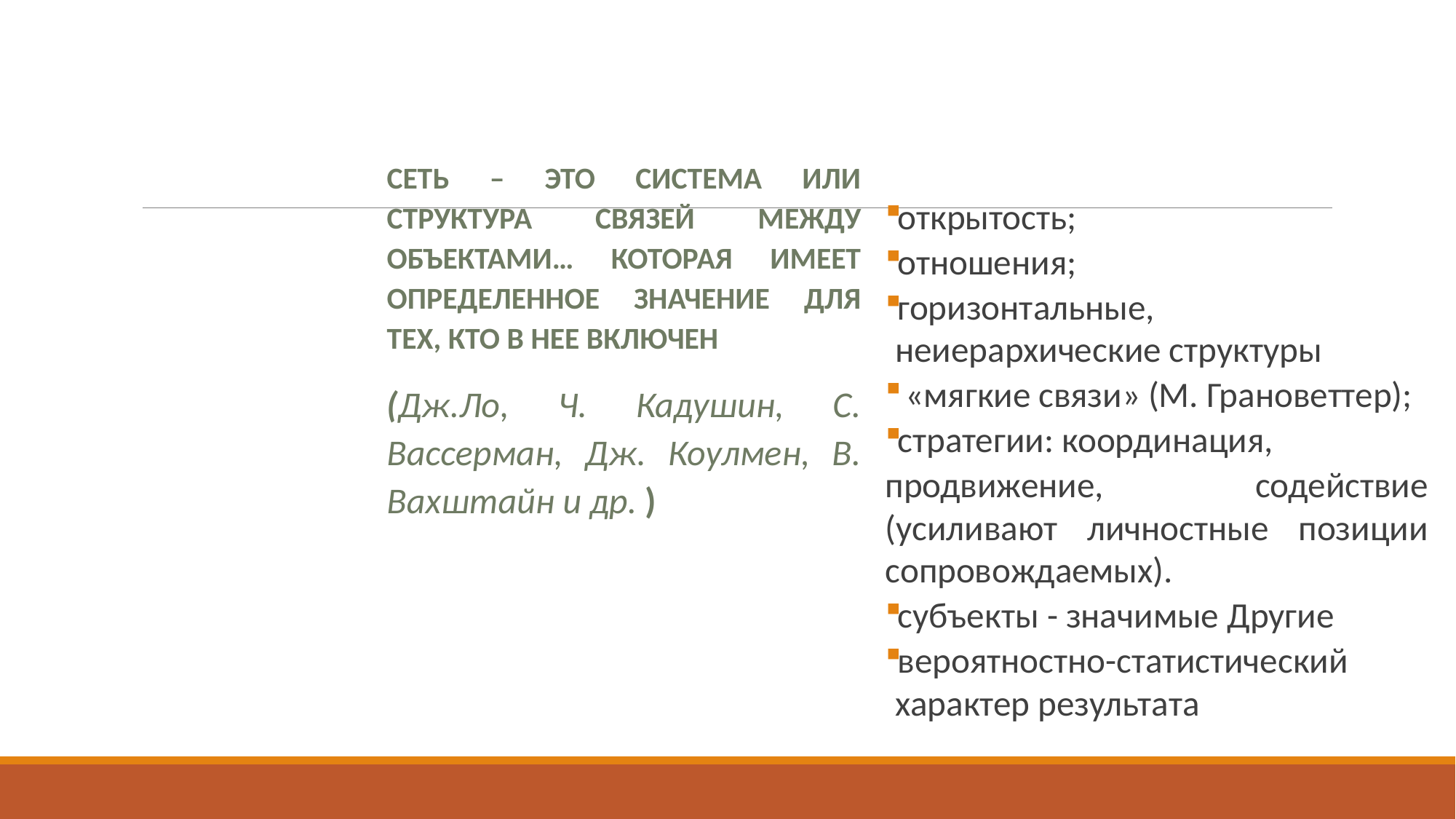

#
СЕТЬ – ЭТО СИСТЕМА ИЛИ СТРУКТУРА СВЯЗЕЙ МЕЖДУ ОБЪЕКТАМИ… КОТОРАЯ ИМЕЕТ ОПРЕДЕЛЕННОЕ ЗНАЧЕНИЕ ДЛЯ ТЕХ, КТО В НЕЕ ВКЛЮЧЕН
(Дж.Ло, Ч. Кадушин, С. Вассерман, Дж. Коулмен, В. Вахштайн и др. )

открытость;
отношения;
горизонтальные, неиерархические структуры
 «мягкие связи» (М. Грановеттер);
стратегии: координация,
продвижение, содействие (усиливают личностные позиции сопровождаемых).
субъекты - значимые Другие
вероятностно-статистический характер результата